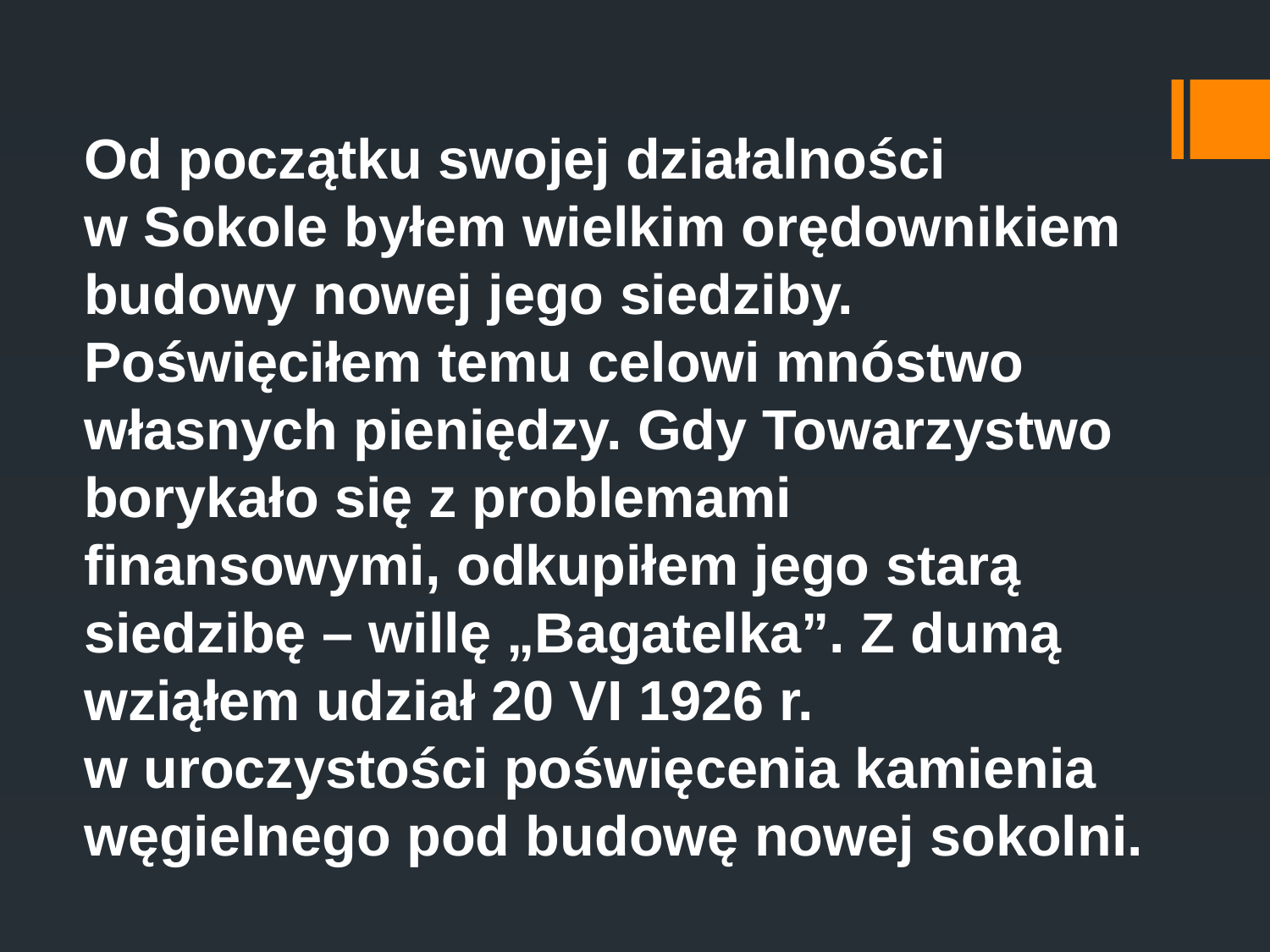

Od początku swojej działalności
w Sokole byłem wielkim orędownikiem budowy nowej jego siedziby. Poświęciłem temu celowi mnóstwo własnych pieniędzy. Gdy Towarzystwo borykało się z problemami finansowymi, odkupiłem jego starą siedzibę – willę „Bagatelka”. Z dumą wziąłem udział 20 VI 1926 r.
w uroczystości poświęcenia kamienia węgielnego pod budowę nowej sokolni.